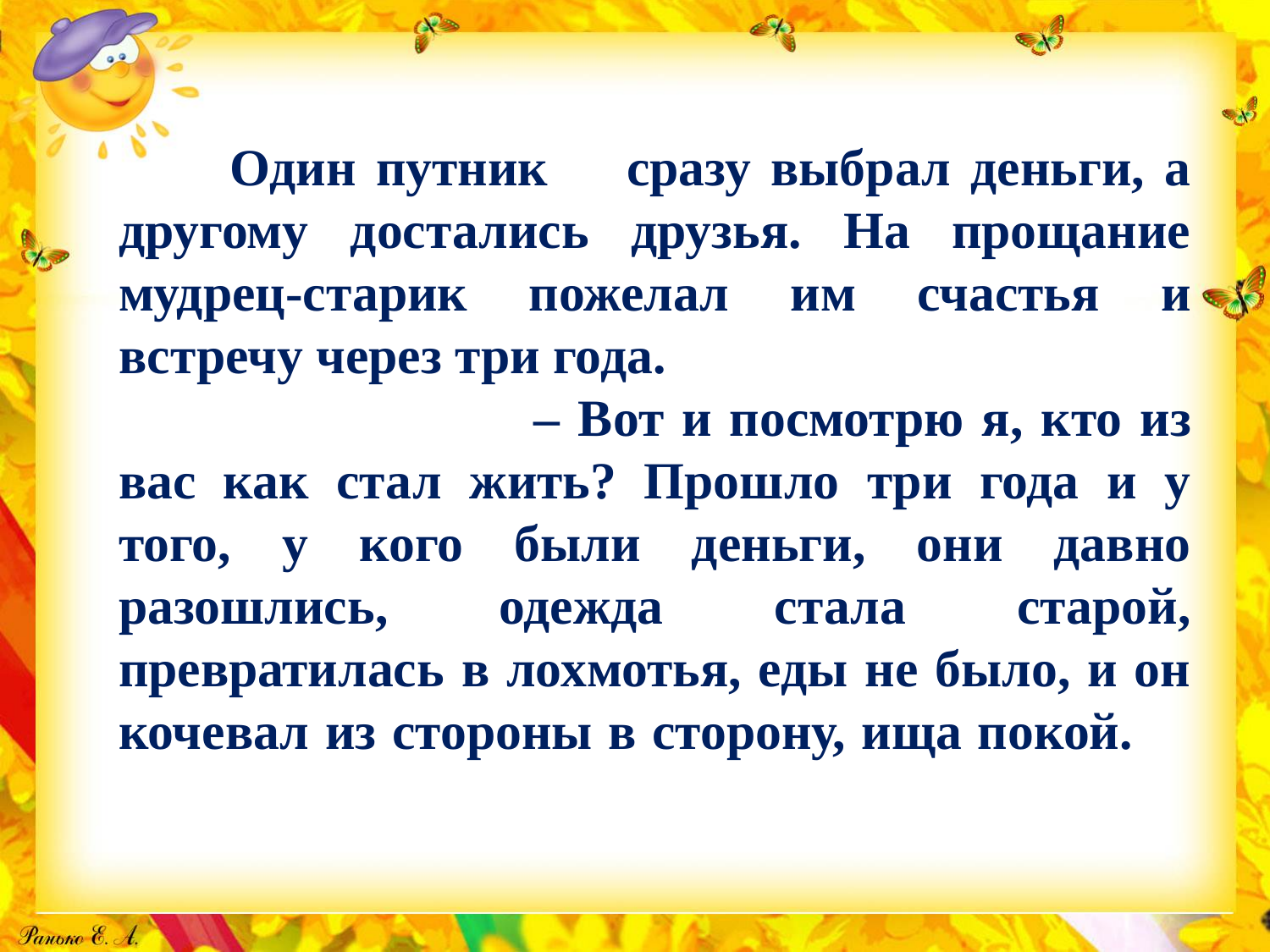

Один путник    сразу выбрал деньги, а другому достались друзья. На прощание мудрец-старик пожелал им счастья и встречу через три года.                                                                    – Вот и посмотрю я, кто из вас как стал жить? Прошло три года и у того, у кого были деньги, они давно разошлись, одежда стала старой, превратилась в лохмотья, еды не было, и он кочевал из стороны в сторону, ища покой.